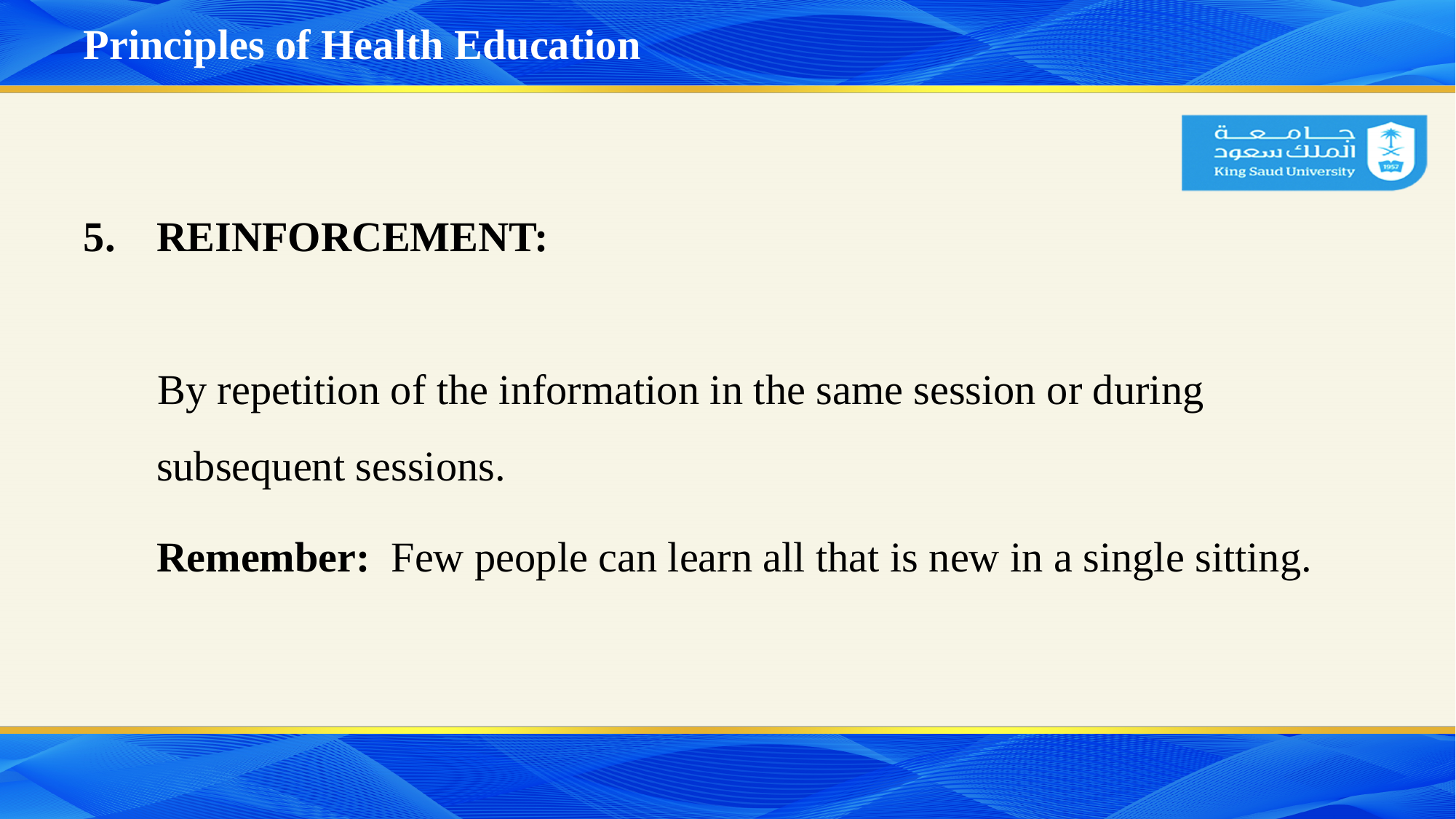

# Principles of Health Education
REINFORCEMENT:

       By repetition of the information in the same session or during subsequent sessions.
	Remember:  Few people can learn all that is new in a single sitting.